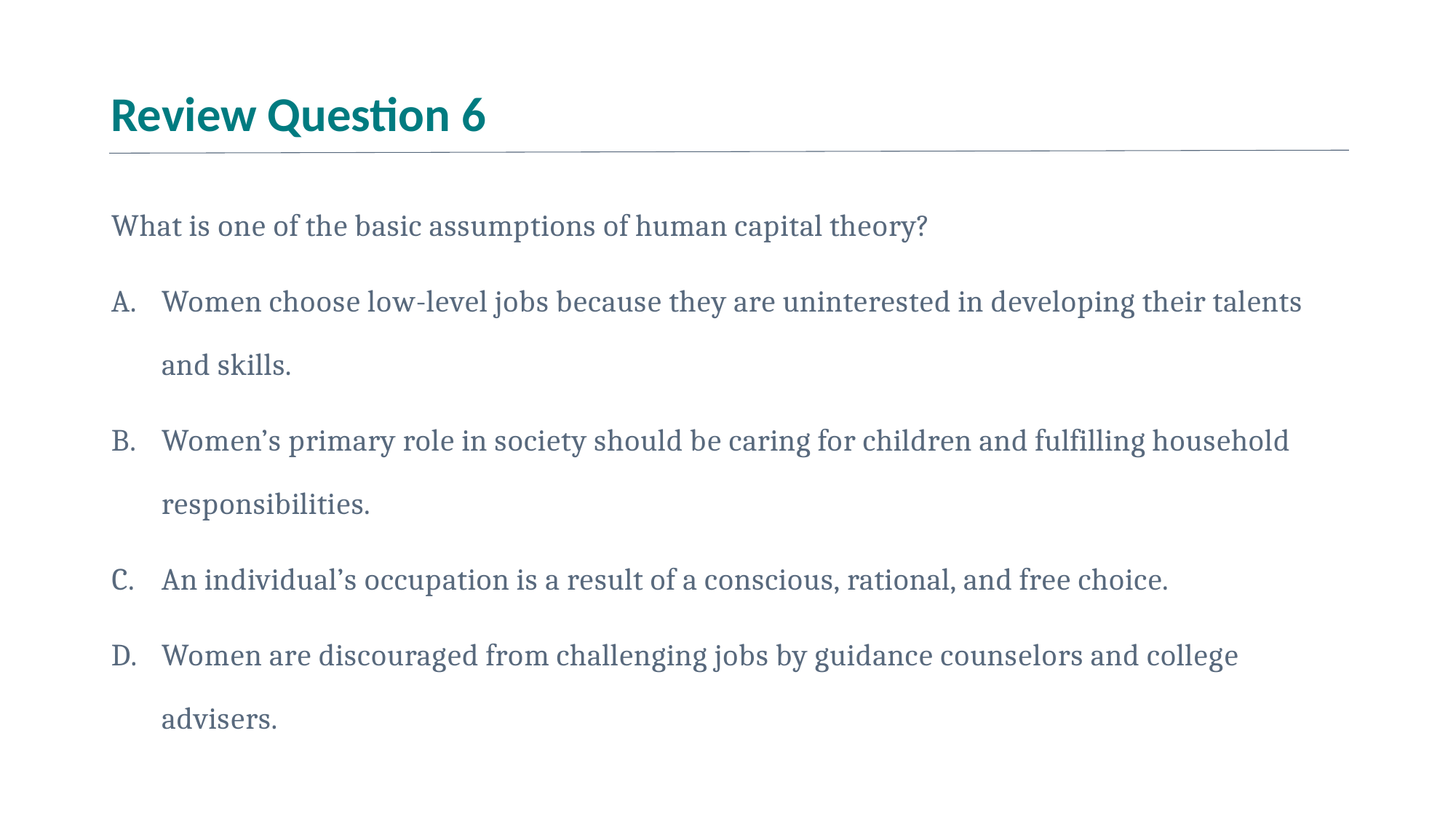

# Review Question 6
What is one of the basic assumptions of human capital theory?
Women choose low-level jobs because they are uninterested in developing their talents and skills.
Women’s primary role in society should be caring for children and fulfilling household responsibilities.
An individual’s occupation is a result of a conscious, rational, and free choice.
Women are discouraged from challenging jobs by guidance counselors and college advisers.